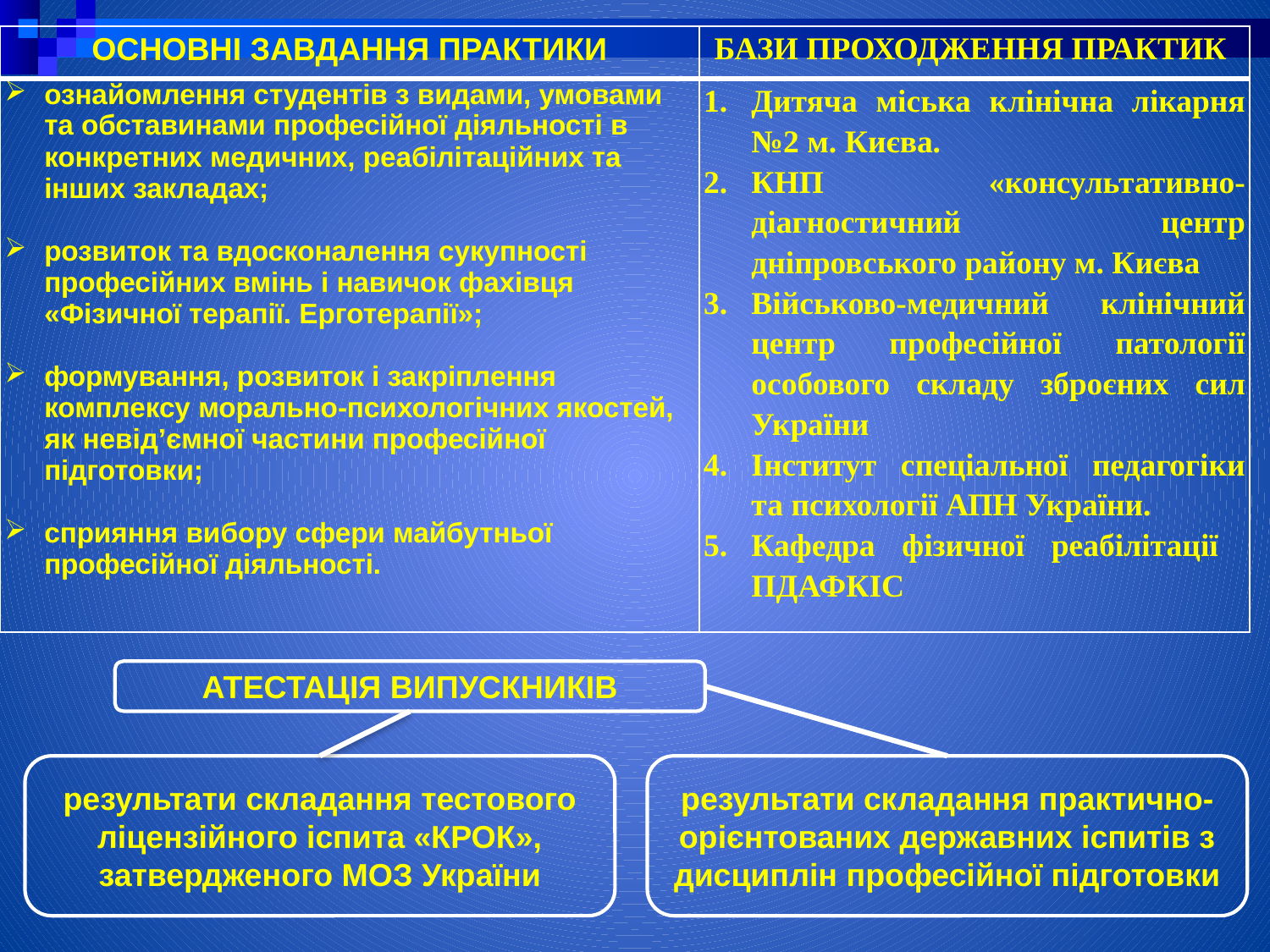

| ОСНОВНІ ЗАВДАННЯ ПРАКТИКИ | БАЗИ ПРОХОДЖЕННЯ ПРАКТИК |
| --- | --- |
| ознайомлення студентів з видами, умовами та обставинами професійної діяльності в конкретних медичних, реабілітаційних та інших закладах; розвиток та вдосконалення сукупності професійних вмінь і навичок фахівця «Фізичної терапії. Ерготерапії»; формування, розвиток і закріплення комплексу морально-психологічних якостей, як невід’ємної частини професійної підготовки; сприяння вибору сфери майбутньої професійної діяльності. | Дитяча міська клінічна лікарня №2 м. Києва. КНП «консультативно-діагностичний центр дніпровського району м. Києва Військово-медичний клінічний центр професійної патології особового складу зброєних сил України Інститут спеціальної педагогіки та психології АПН України. Кафедра фізичної реабілітації ПДАФКІС |
АТЕСТАЦІЯ ВИПУСКНИКІВ
результати складання тестового ліцензійного іспита «КРОК», затвердженого МОЗ України
результати складання практично-орієнтованих державних іспитів з дисциплін професійної підготовки